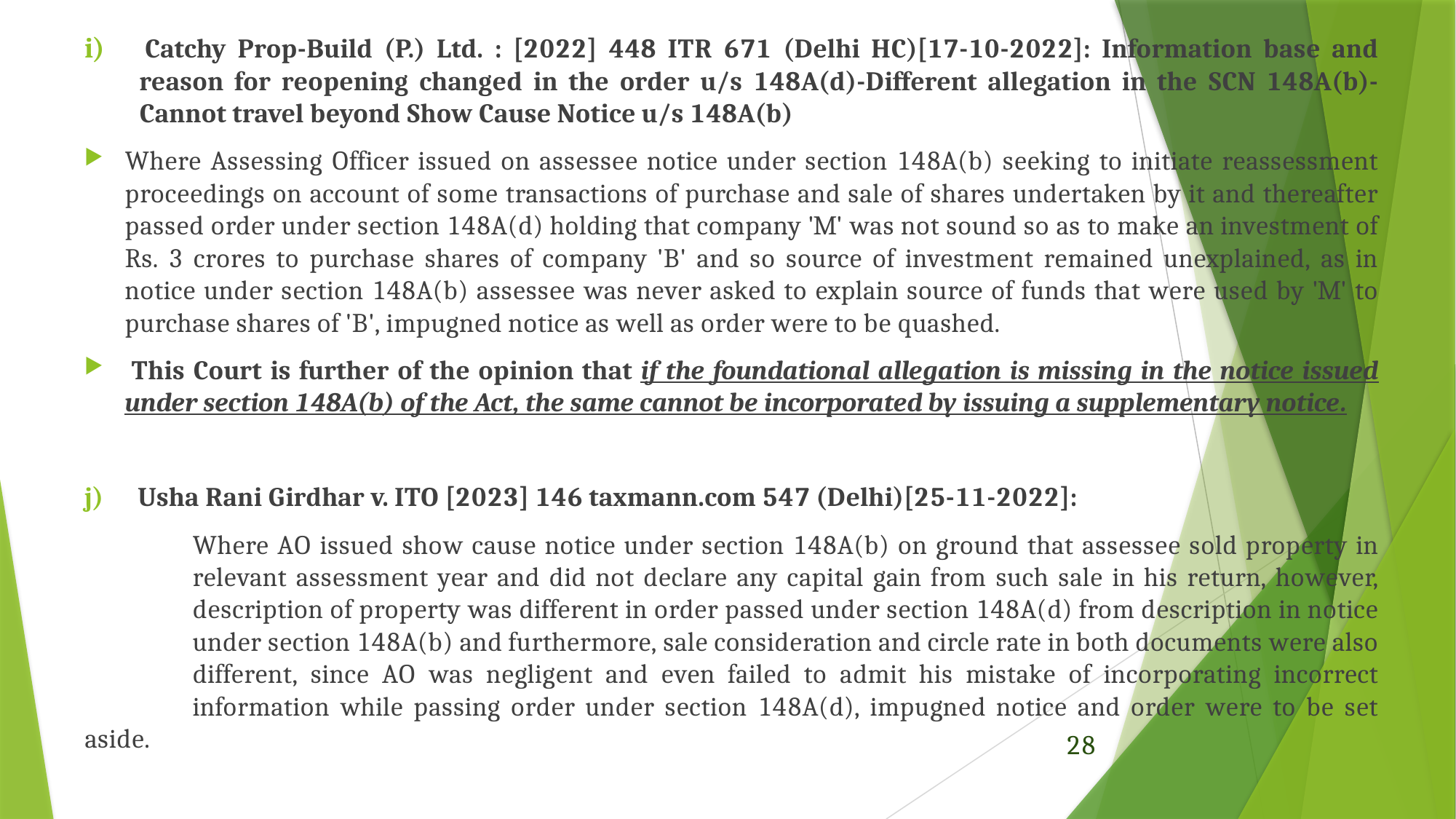

i) 	Catchy Prop-Build (P.) Ltd. : [2022] 448 ITR 671 (Delhi HC)[17-10-2022]: Information base and reason for reopening changed in the order u/s 148A(d)-Different allegation in the SCN 148A(b)-Cannot travel beyond Show Cause Notice u/s 148A(b)
Where Assessing Officer issued on assessee notice under section 148A(b) seeking to initiate reassessment proceedings on account of some transactions of purchase and sale of shares undertaken by it and thereafter passed order under section 148A(d) holding that company 'M' was not sound so as to make an investment of Rs. 3 crores to purchase shares of company 'B' and so source of investment remained unexplained, as in notice under section 148A(b) assessee was never asked to explain source of funds that were used by 'M' to purchase shares of 'B', impugned notice as well as order were to be quashed.
 This Court is further of the opinion that if the foundational allegation is missing in the notice issued under section 148A(b) of the Act, the same cannot be incorporated by issuing a supplementary notice.

j) 	Usha Rani Girdhar v. ITO [2023] 146 taxmann.com 547 (Delhi)[25-11-2022]:
	Where AO issued show cause notice under section 148A(b) on ground that assessee sold property in 	relevant assessment year and did not declare any capital gain from such sale in his return, however, 	description of property was different in order passed under section 148A(d) from description in notice 	under section 148A(b) and furthermore, sale consideration and circle rate in both documents were also 	different, since AO was negligent and even failed to admit his mistake of incorporating incorrect 	information while passing order under section 148A(d), impugned notice and order were to be set aside.

28